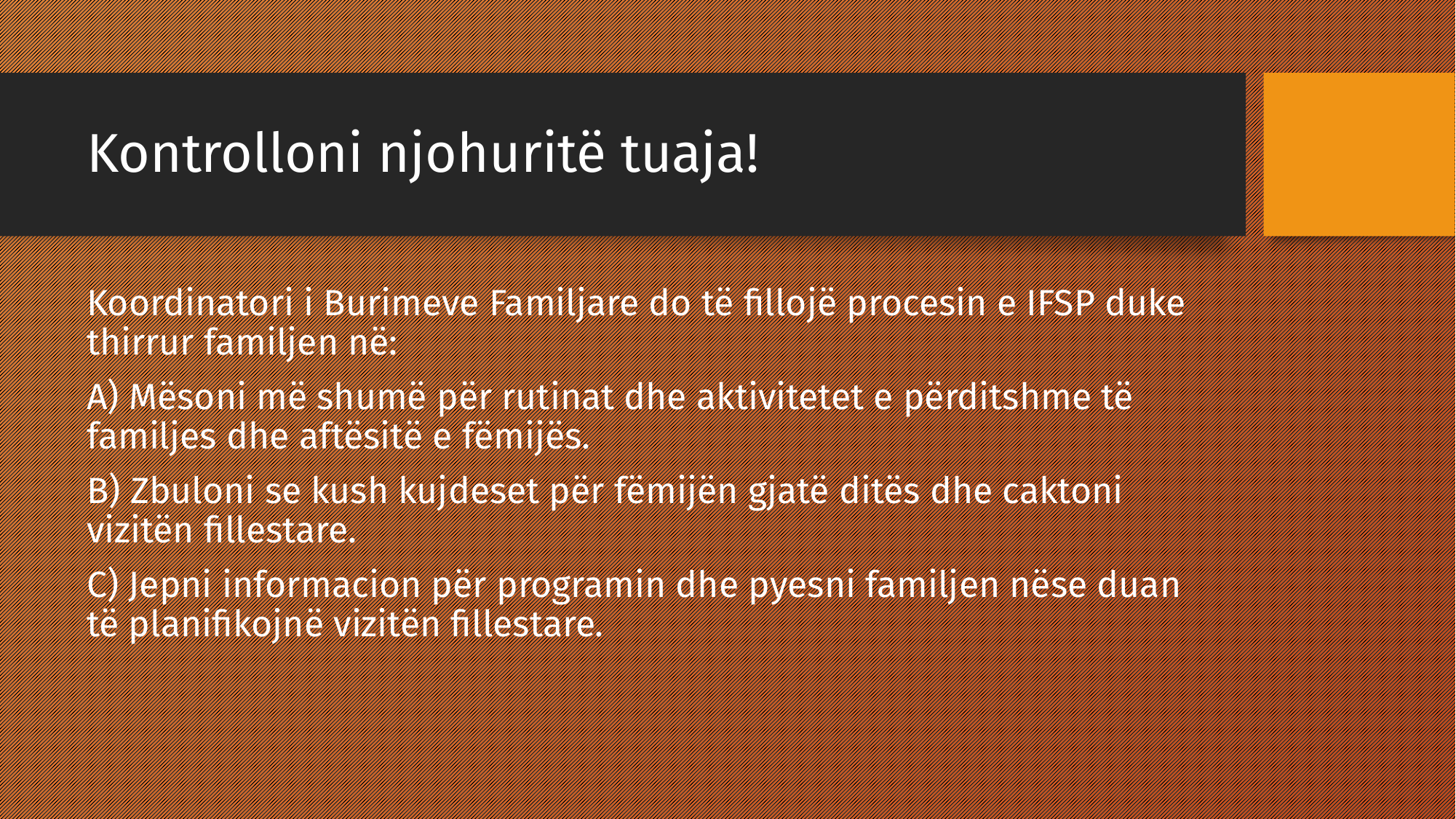

# Kontrolloni njohuritë tuaja!
Koordinatori i Burimeve Familjare do të fillojë procesin e IFSP duke thirrur familjen në:
A) Mësoni më shumë për rutinat dhe aktivitetet e përditshme të familjes dhe aftësitë e fëmijës.
B) Zbuloni se kush kujdeset për fëmijën gjatë ditës dhe caktoni vizitën fillestare.
C) Jepni informacion për programin dhe pyesni familjen nëse duan të planifikojnë vizitën fillestare.